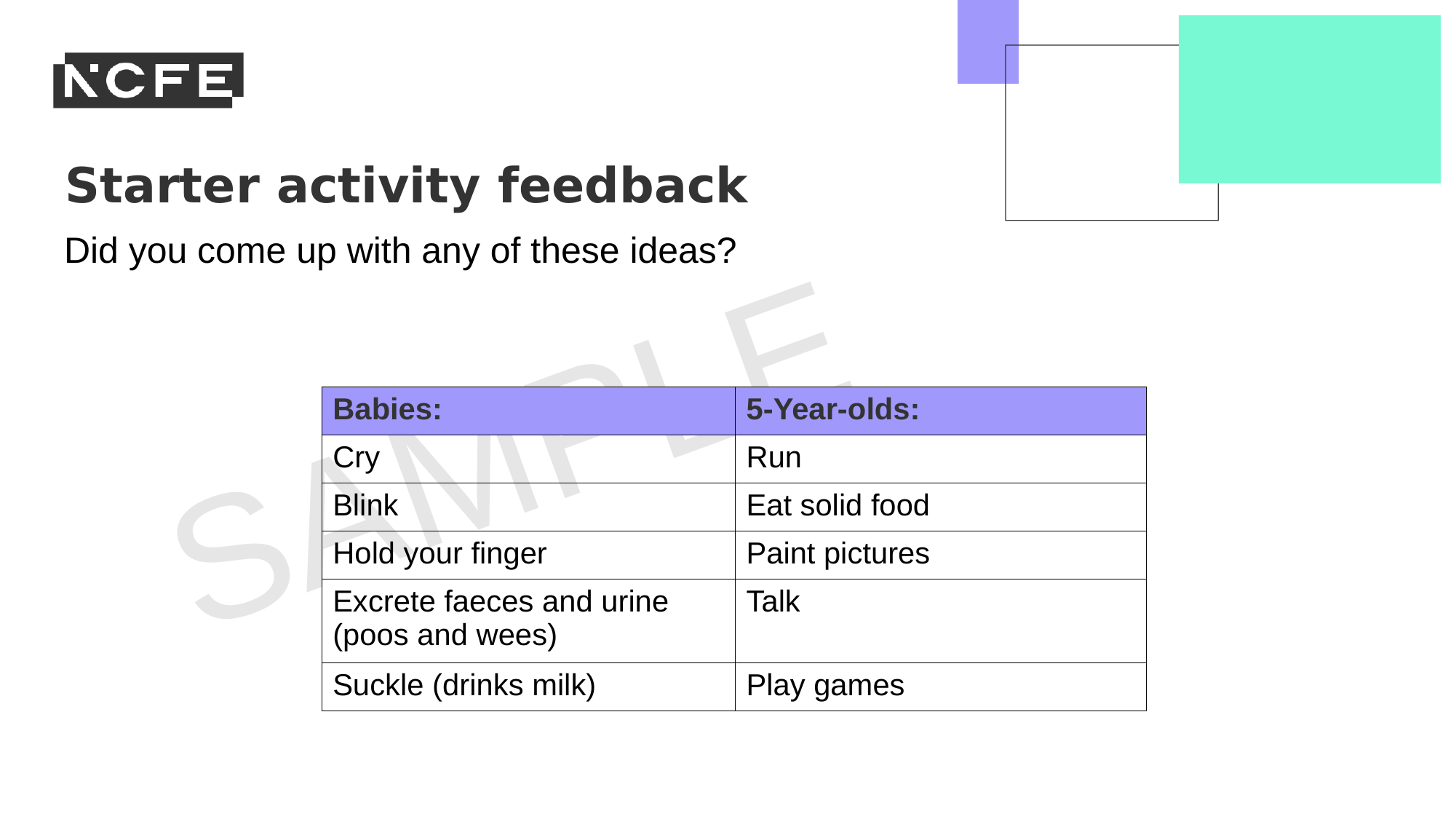

Starter activity feedback
Did you come up with any of these ideas?
| Babies: | 5-Year-olds: |
| --- | --- |
| Cry | Run |
| Blink | Eat solid food |
| Hold your finger | Paint pictures |
| Excrete faeces and urine (poos and wees) | Talk |
| Suckle (drinks milk) | Play games |